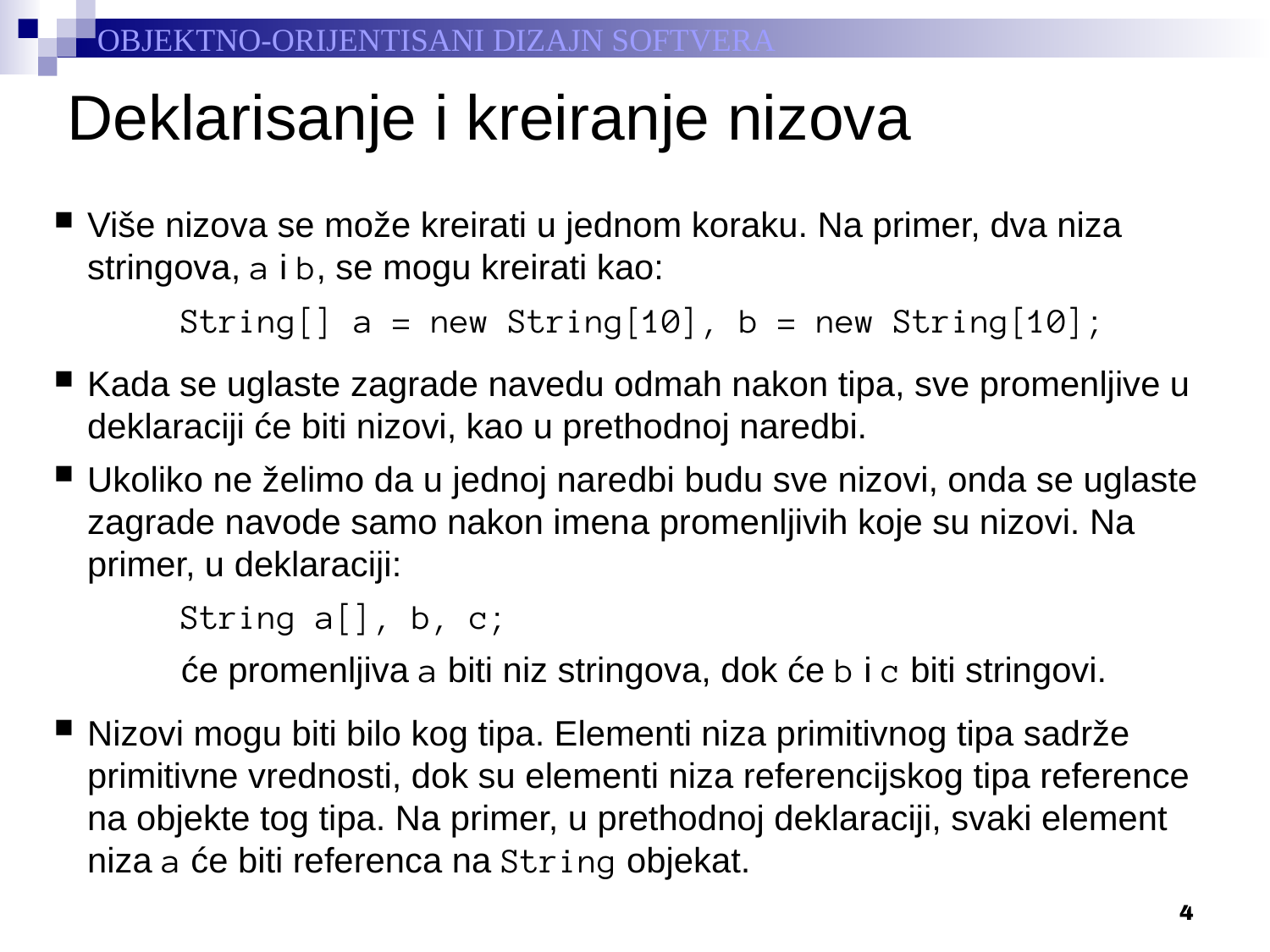

# Deklarisanje i kreiranje nizova
Više nizova se može kreirati u jednom koraku. Na primer, dva niza stringova, a i b, se mogu kreirati kao:
	String[] a = new String[10], b = new String[10];
Kada se uglaste zagrade navedu odmah nakon tipa, sve promenljive u deklaraciji će biti nizovi, kao u prethodnoj naredbi.
Ukoliko ne želimo da u jednoj naredbi budu sve nizovi, onda se uglaste zagrade navode samo nakon imena promenljivih koje su nizovi. Na primer, u deklaraciji:
	String a[], b, c;
	će promenljiva a biti niz stringova, dok će b i c biti stringovi.
Nizovi mogu biti bilo kog tipa. Elementi niza primitivnog tipa sadrže primitivne vrednosti, dok su elementi niza referencijskog tipa reference na objekte tog tipa. Na primer, u prethodnoj deklaraciji, svaki element niza a će biti referenca na String objekat.
4